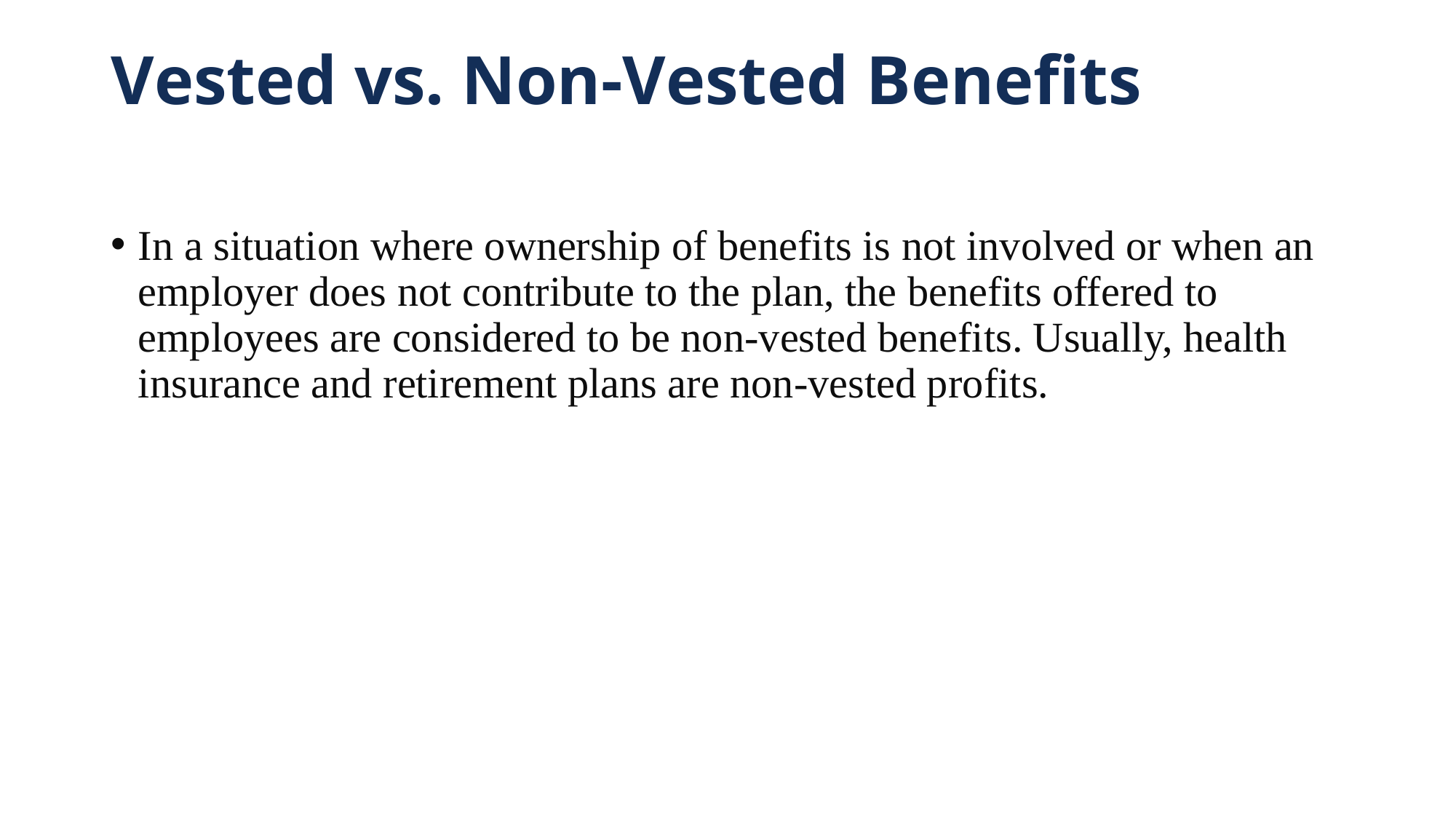

# Vested vs. Non-Vested Benefits
In a situation where ownership of benefits is not involved or when an employer does not contribute to the plan, the benefits offered to employees are considered to be non-vested benefits. Usually, health insurance and retirement plans are non-vested profits.